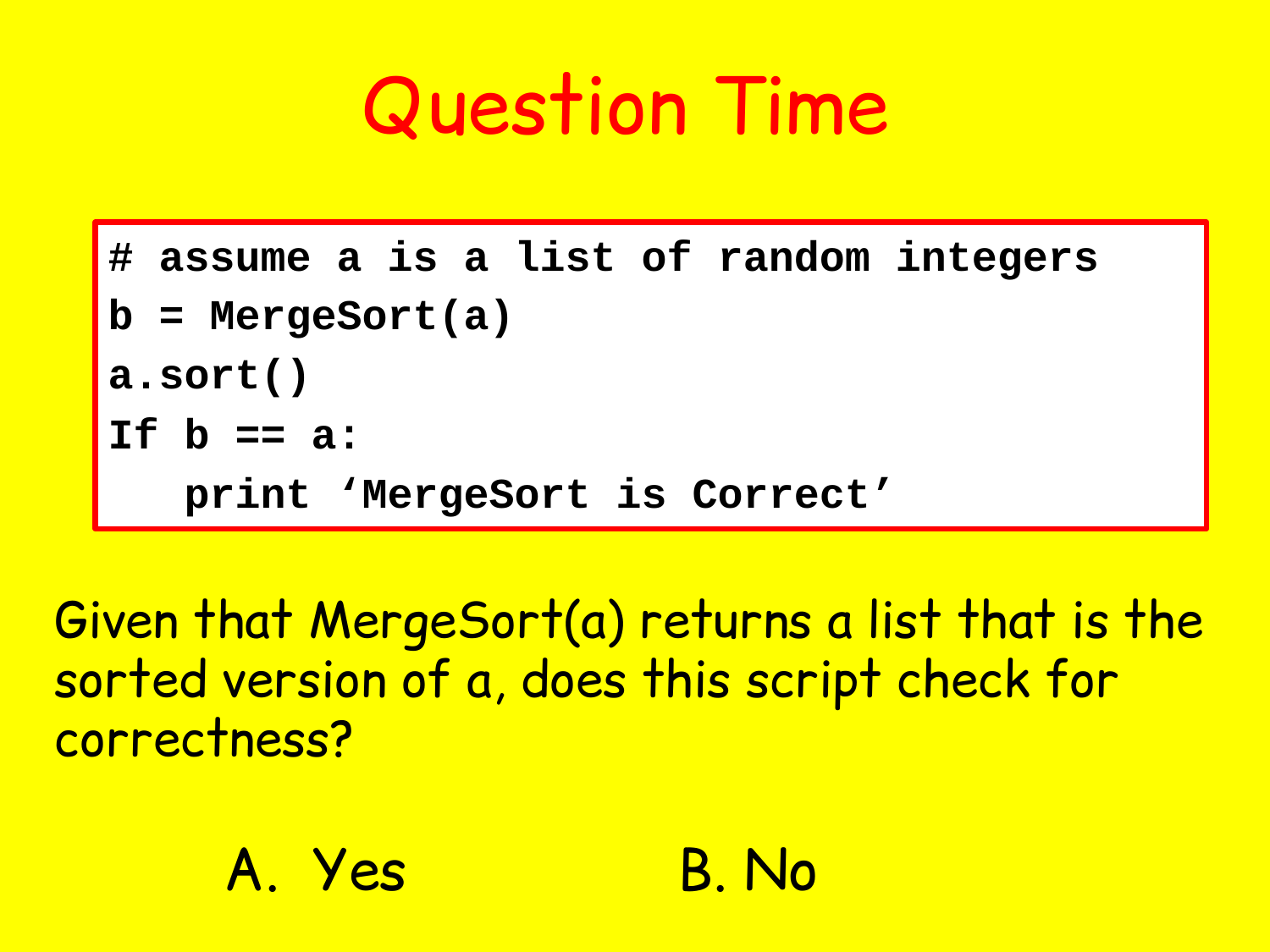

# Question Time
# assume a is a list of random integers
b = MergeSort(a)
a.sort()
If b == a:
   print ‘MergeSort is Correct’

Given that MergeSort(a) returns a list that is the sorted version of a, does this script check for
correctness?

          A.  Yes                B. No